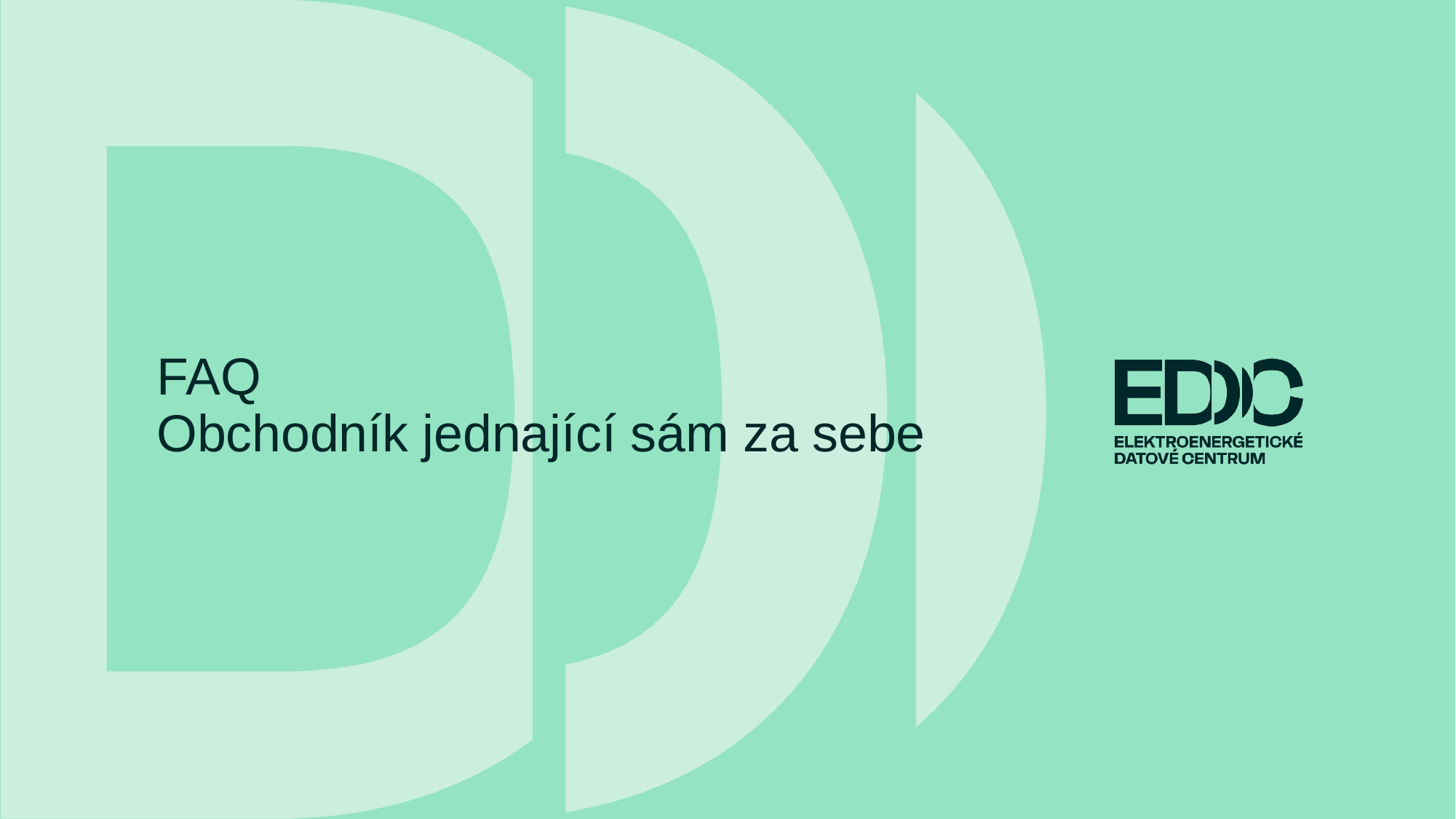

# FAQ Obchodník jednající sám za sebe